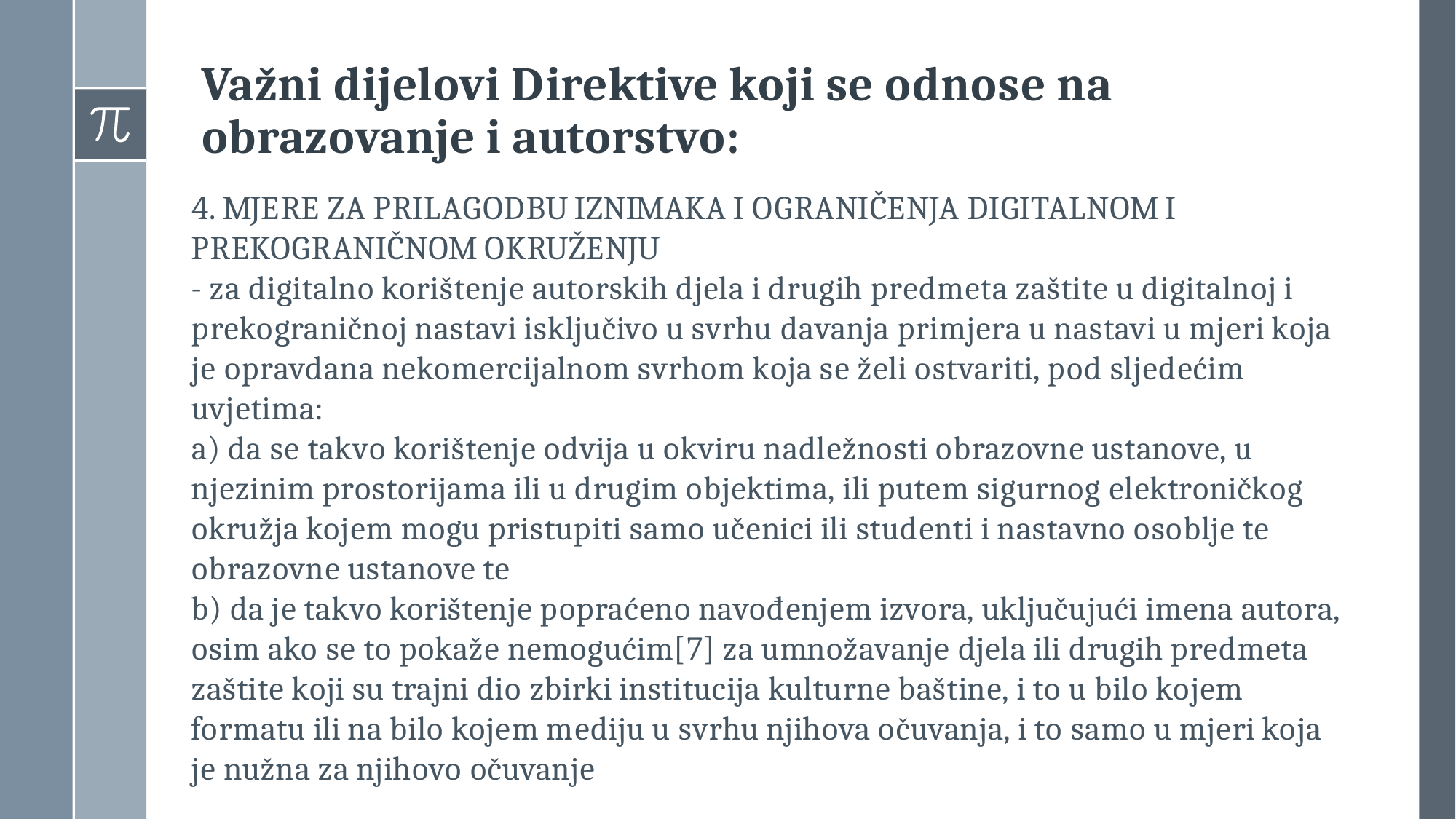

Važni dijelovi Direktive koji se odnose na obrazovanje i autorstvo:
4. MJERE ZA PRILAGODBU IZNIMAKA I OGRANIČENJA DIGITALNOM I PREKOGRANIČNOM OKRUŽENJU
- za digitalno korištenje autorskih djela i drugih predmeta zaštite u digitalnoj i prekograničnoj nastavi isključivo u svrhu davanja primjera u nastavi u mjeri koja je opravdana nekomercijalnom svrhom koja se želi ostvariti, pod sljedećim uvjetima:
a) da se takvo korištenje odvija u okviru nadležnosti obrazovne ustanove, u njezinim prostorijama ili u drugim objektima, ili putem sigurnog elektroničkog okružja kojem mogu pristupiti samo učenici ili studenti i nastavno osoblje te obrazovne ustanove te
b) da je takvo korištenje popraćeno navođenjem izvora, uključujući imena autora, osim ako se to pokaže nemogućim[7] za umnožavanje djela ili drugih predmeta zaštite koji su trajni dio zbirki institucija kulturne baštine, i to u bilo kojem formatu ili na bilo kojem mediju u svrhu njihova očuvanja, i to samo u mjeri koja je nužna za njihovo očuvanje